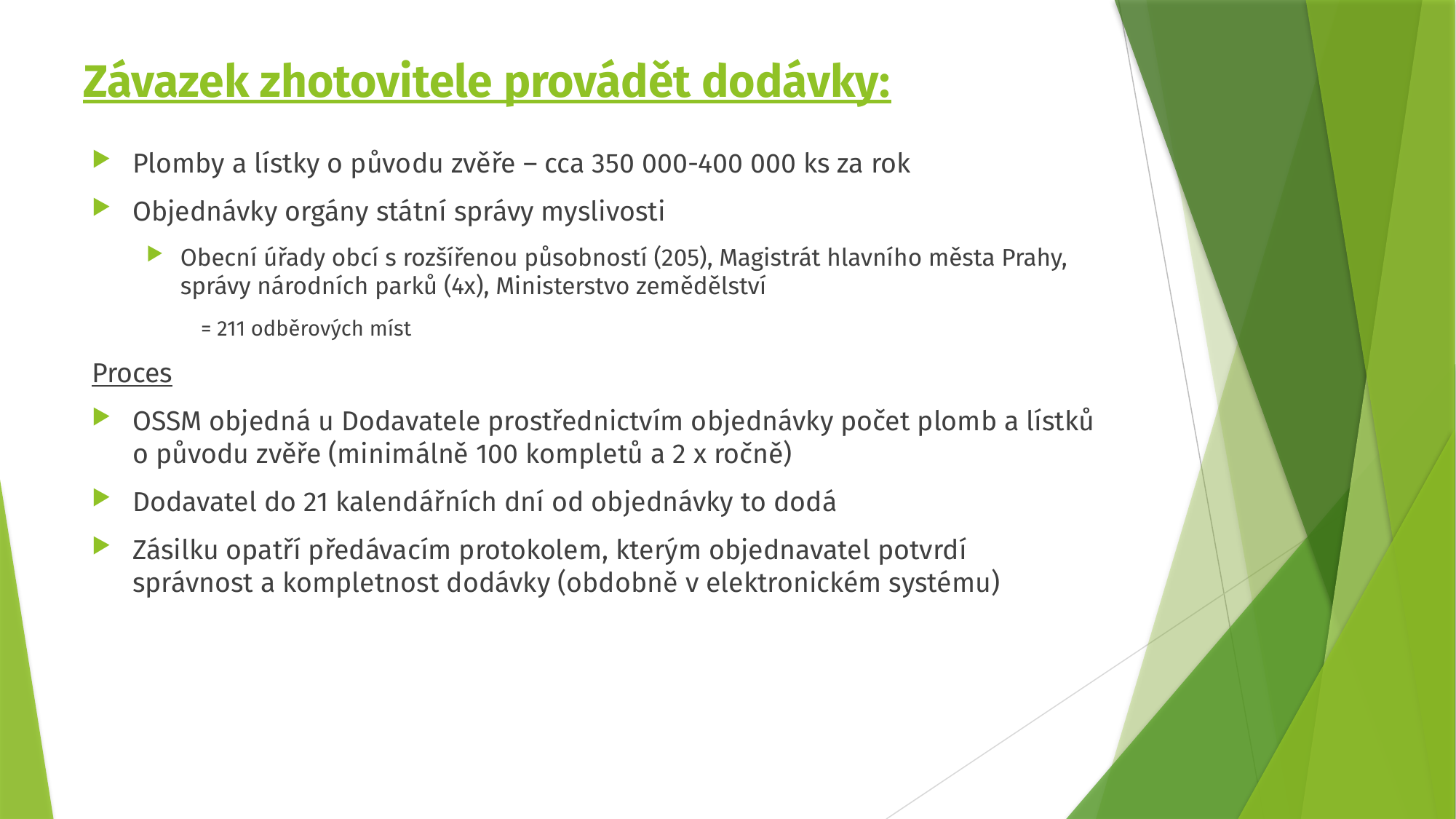

# Závazek zhotovitele provádět dodávky:
Plomby a lístky o původu zvěře – cca 350 000-400 000 ks za rok
Objednávky orgány státní správy myslivosti
Obecní úřady obcí s rozšířenou působností (205), Magistrát hlavního města Prahy, správy národních parků (4x), Ministerstvo zemědělství
= 211 odběrových míst
Proces
OSSM objedná u Dodavatele prostřednictvím objednávky počet plomb a lístků o původu zvěře (minimálně 100 kompletů a 2 x ročně)
Dodavatel do 21 kalendářních dní od objednávky to dodá
Zásilku opatří předávacím protokolem, kterým objednavatel potvrdí správnost a kompletnost dodávky (obdobně v elektronickém systému)